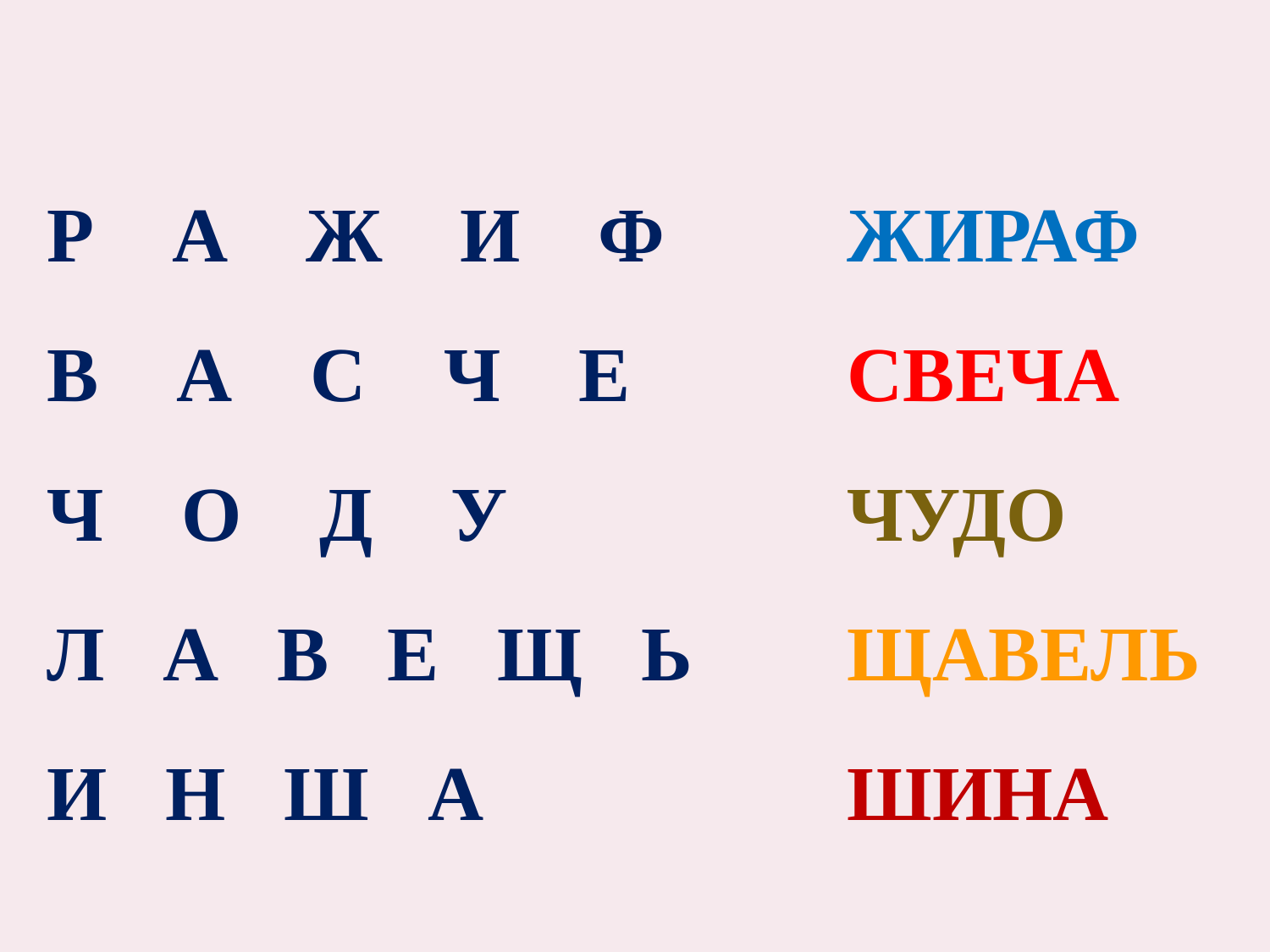

Р    А    Ж    И    Ф
В    А    С    Ч    Е
Ч    О    Д    У
Л   А   В   Е   Щ   Ь
И   Н   Ш   А

ЖИРАФ
СВЕЧА
ЧУДО
ЩАВЕЛЬ
ШИНА